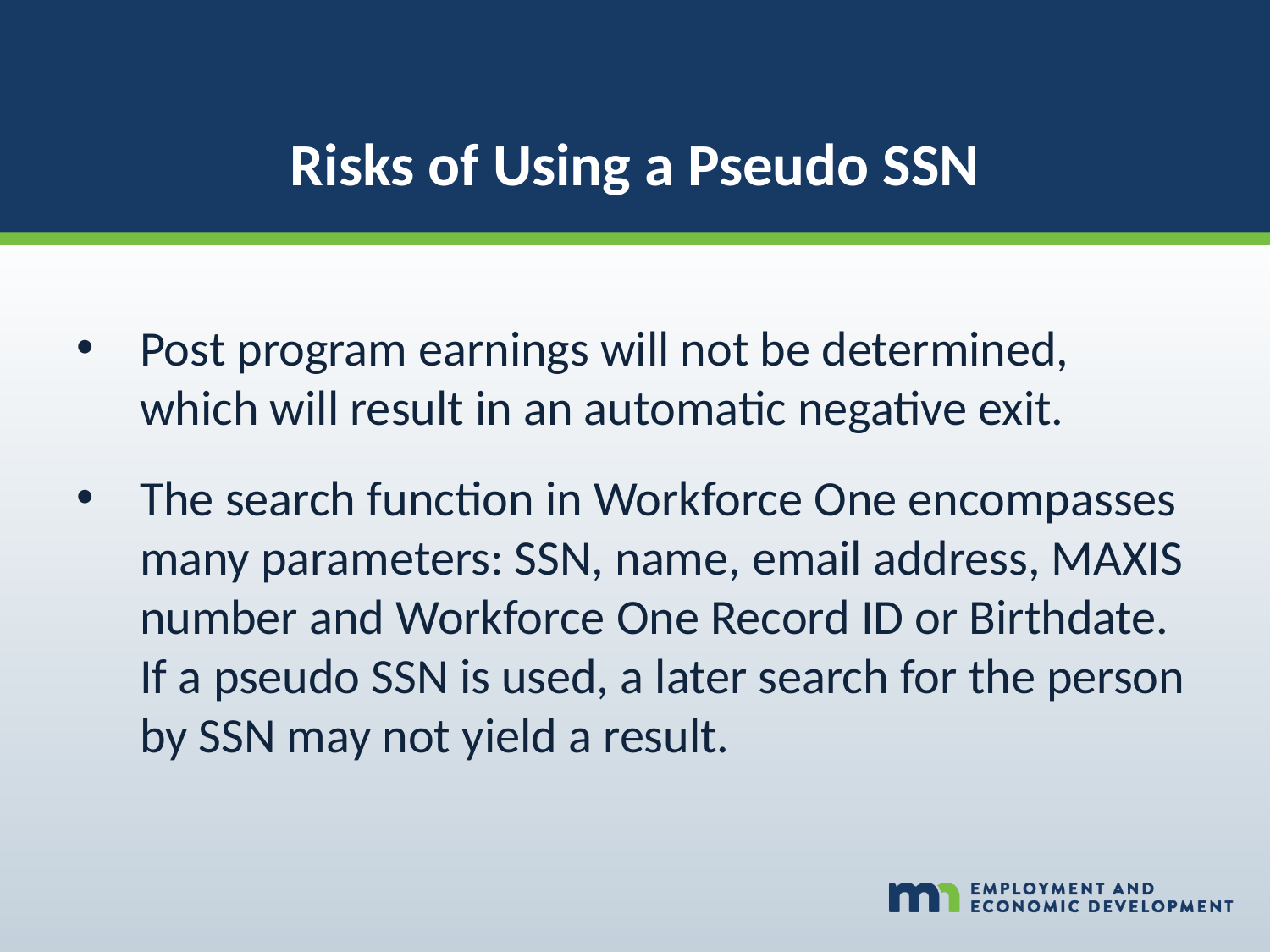

Risks of Using a Pseudo SSN
Post program earnings will not be determined, which will result in an automatic negative exit.
The search function in Workforce One encompasses many parameters: SSN, name, email address, MAXIS number and Workforce One Record ID or Birthdate.  If a pseudo SSN is used, a later search for the person by SSN may not yield a result.